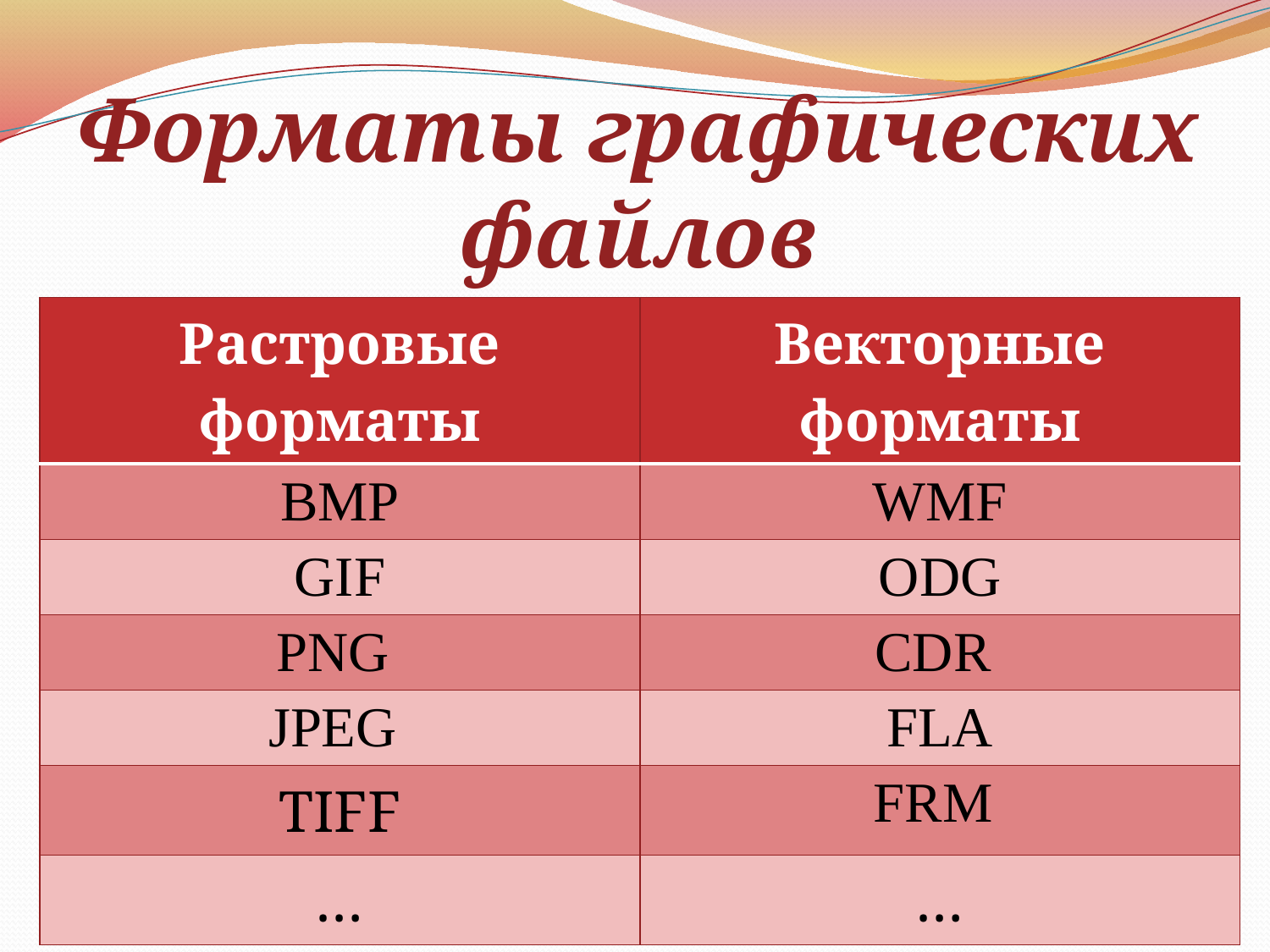

Форматы графических файлов
| Растровые форматы | Векторные форматы |
| --- | --- |
| BMP | WMF |
| GIF | ODG |
| PNG | CDR |
| JPEG | FLA |
| TIFF | FRM |
| … | … |